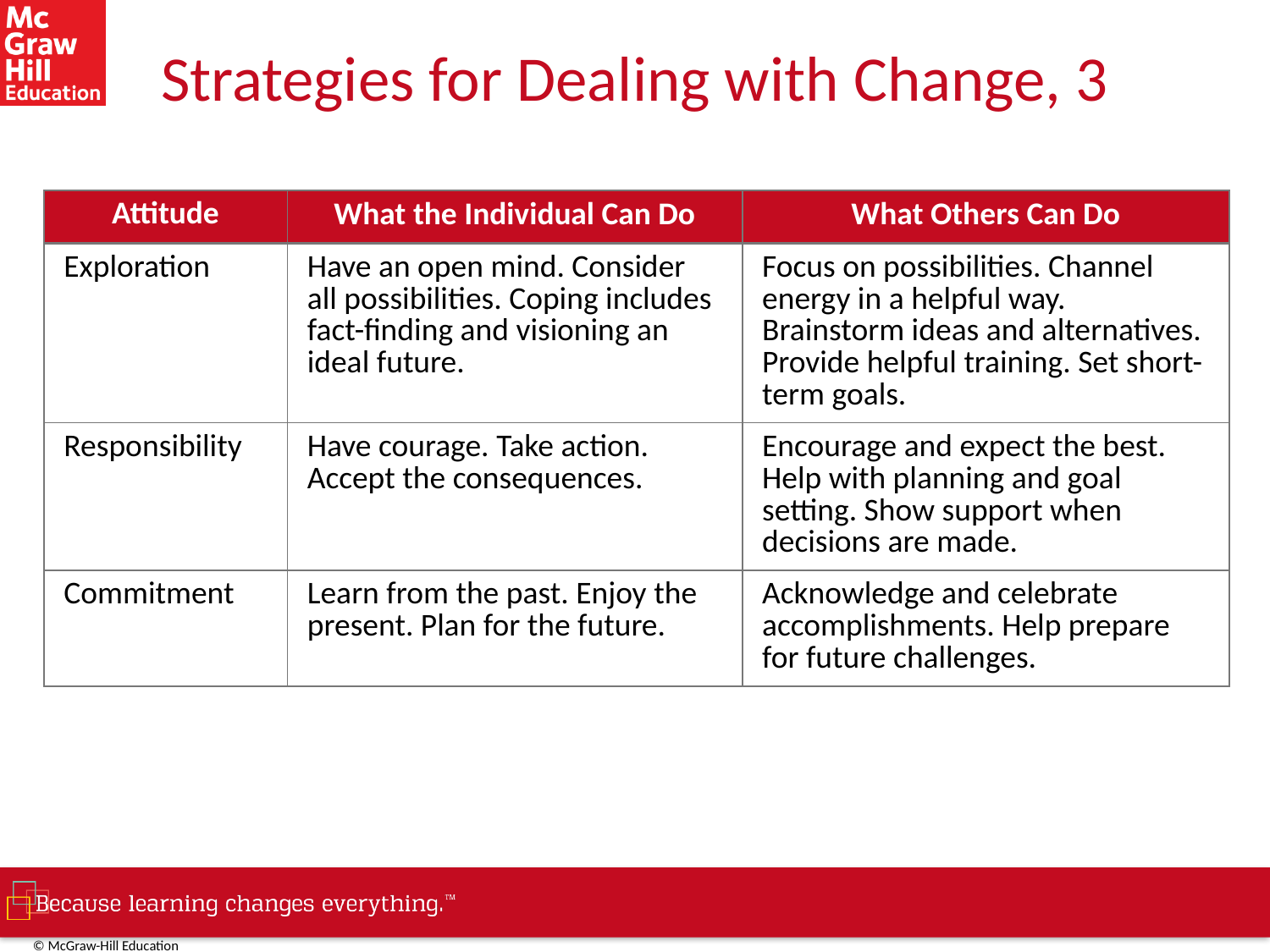

# Strategies for Dealing with Change, 3
| Attitude | What the Individual Can Do | What Others Can Do |
| --- | --- | --- |
| Exploration | Have an open mind. Consider all possibilities. Coping includes fact-finding and visioning an ideal future. | Focus on possibilities. Channel energy in a helpful way. Brainstorm ideas and alternatives. Provide helpful training. Set short-term goals. |
| Responsibility | Have courage. Take action. Accept the consequences. | Encourage and expect the best. Help with planning and goal setting. Show support when decisions are made. |
| Commitment | Learn from the past. Enjoy the present. Plan for the future. | Acknowledge and celebrate accomplishments. Help prepare for future challenges. |